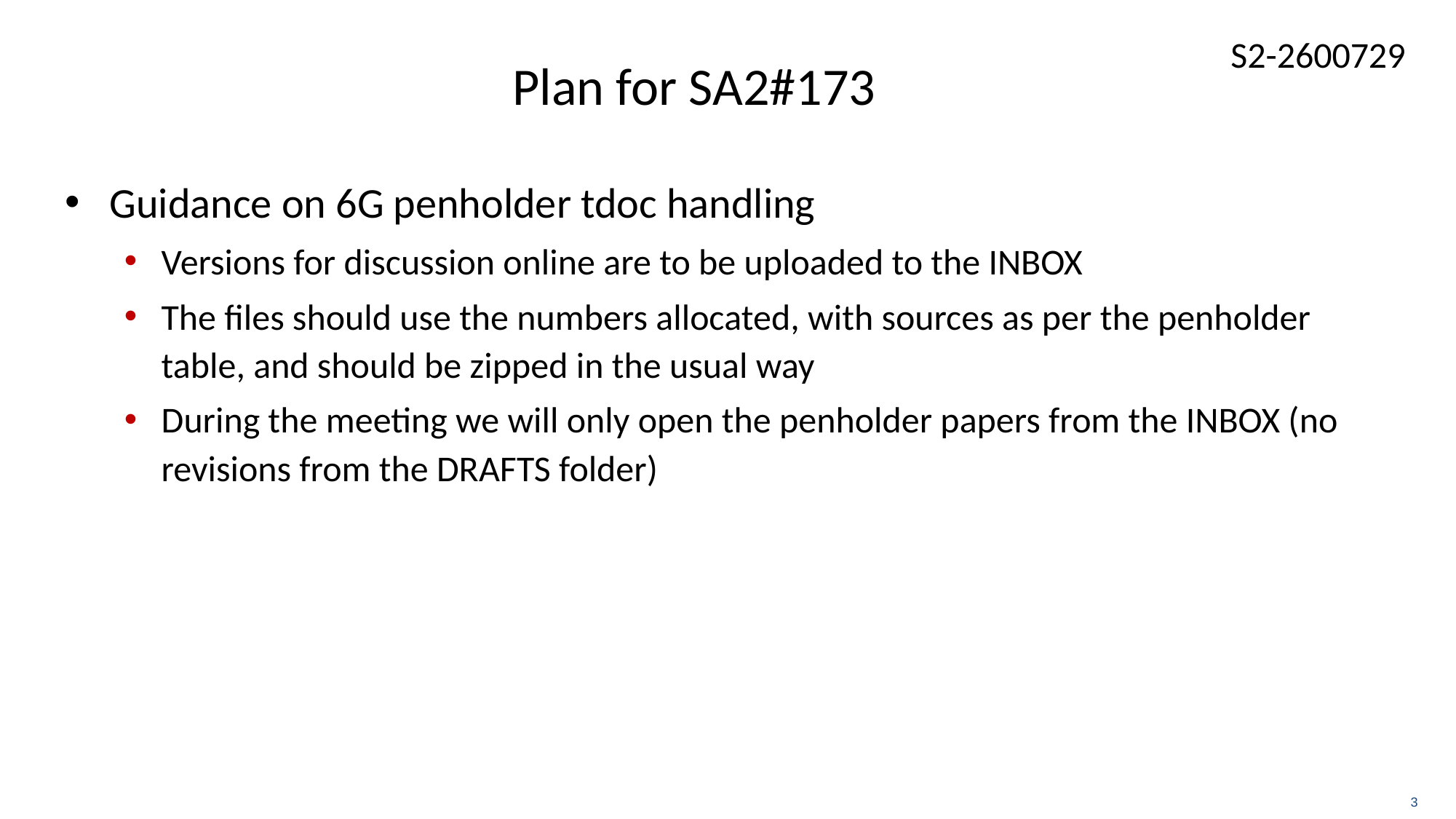

# Plan for SA2#173
Guidance on 6G penholder tdoc handling
Versions for discussion online are to be uploaded to the INBOX
The files should use the numbers allocated, with sources as per the penholder table, and should be zipped in the usual way
During the meeting we will only open the penholder papers from the INBOX (no revisions from the DRAFTS folder)